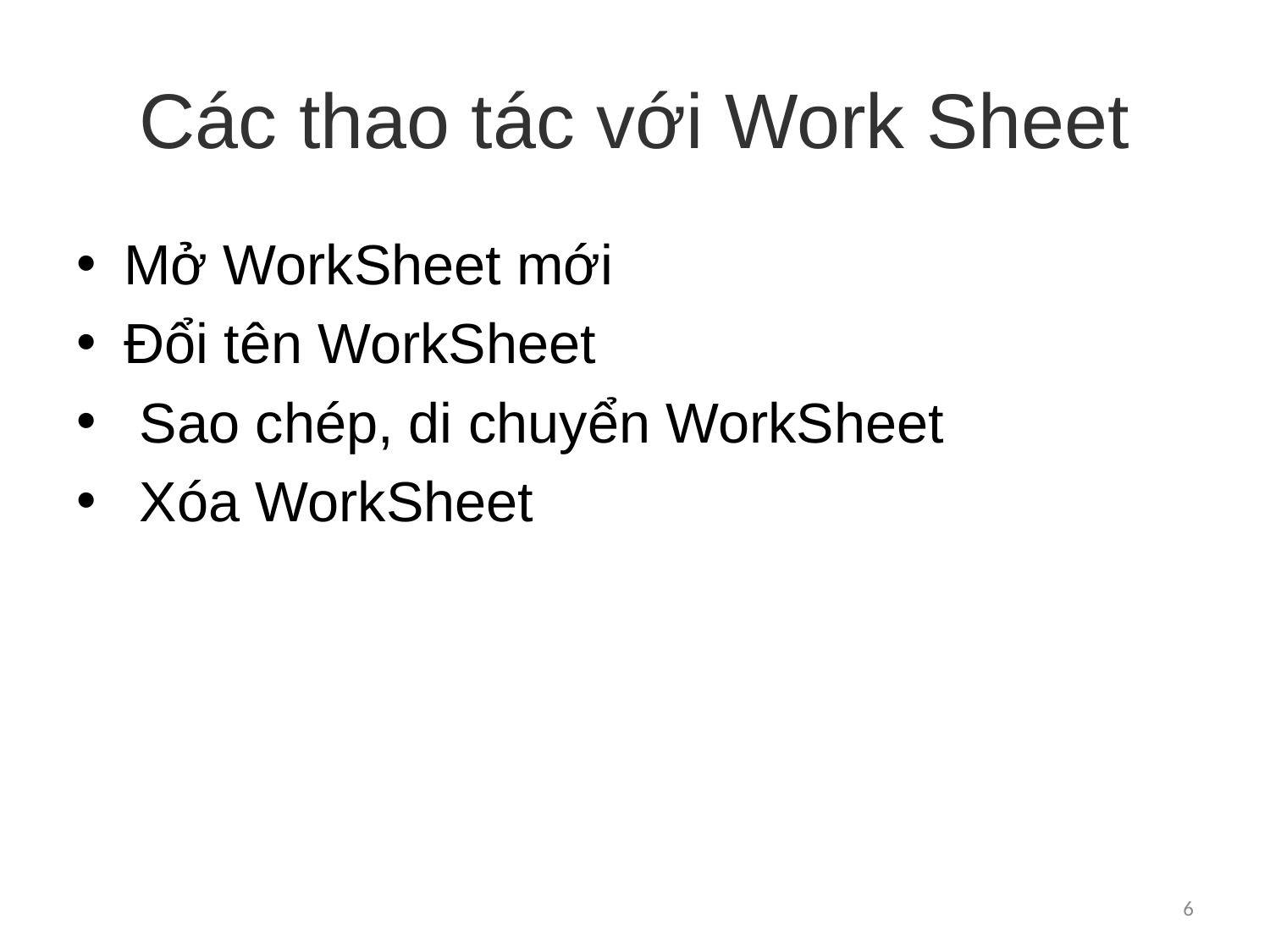

# Các thao tác với Work Sheet
Mở WorkSheet mới
Đổi tên WorkSheet
 Sao chép, di chuyển WorkSheet
 Xóa WorkSheet

6